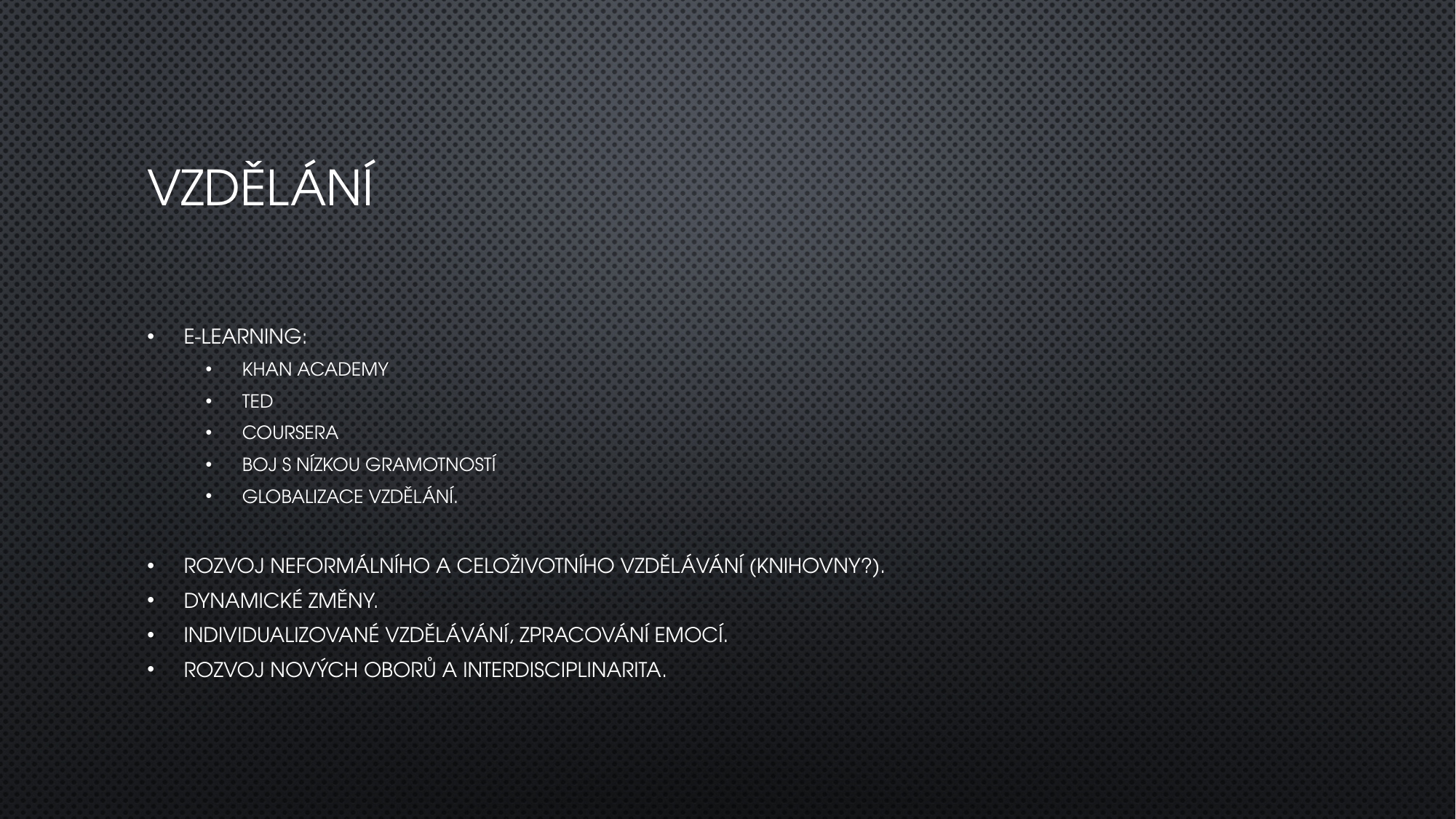

# Vzdělání
E-learning:
Khan Academy
TED
Coursera
Boj s nízkou gramotností
Globalizace vzdělání.

Rozvoj neformálního a celoživotního vzdělávání (knihovny?).
Dynamické změny.
Individualizované vzdělávání, zpracování emocí.
Rozvoj nových oborů a interdisciplinarita.